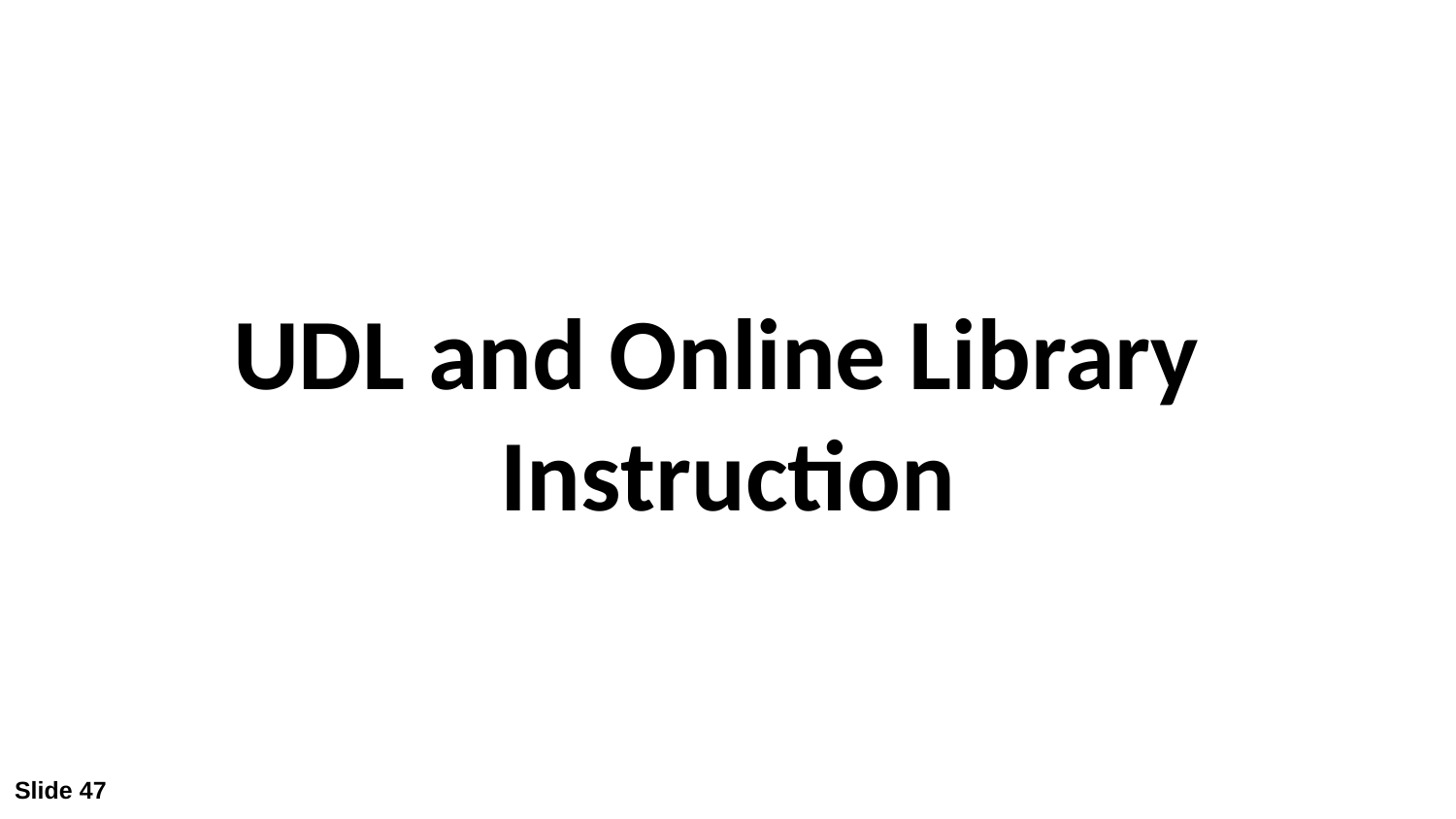

# UDL and Online Library
Instruction
Slide 47